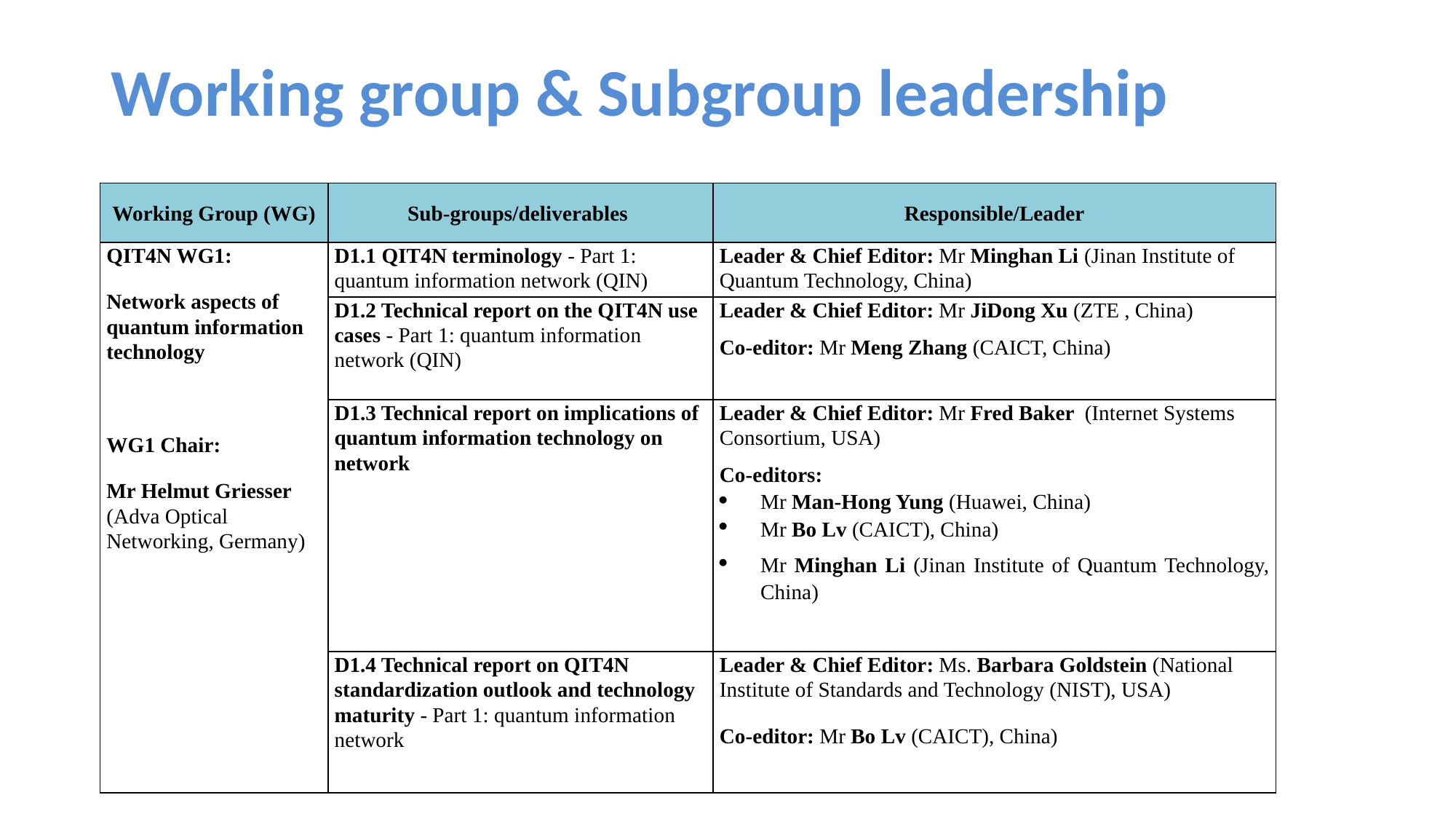

# Working group & Subgroup leadership
| Working Group (WG) | Sub-groups/deliverables | Responsible/Leader |
| --- | --- | --- |
| QIT4N WG1: Network aspects of quantum information technology WG1 Chair: Mr Helmut Griesser (Adva Optical Networking, Germany) | D1.1 QIT4N terminology - Part 1: quantum information network (QIN) | Leader & Chief Editor: Mr Minghan Li (Jinan Institute of Quantum Technology, China) |
|  | D1.2 Technical report on the QIT4N use cases - Part 1: quantum information network (QIN) | Leader & Chief Editor: Mr JiDong Xu (ZTE , China) Co-editor: Mr Meng Zhang (CAICT​, China) |
|  | D1.3 Technical report on implications of quantum information technology on network | Leader & Chief Editor: Mr Fred Baker (Internet Systems Consortium, USA) Co-editors: Mr Man-Hong Yung (Huawei, China) Mr Bo Lv (CAICT)​, China) Mr Minghan Li (Jinan Institute of Quantum Technology, China) |
|  | D1.4 Technical report on QIT4N standardization outlook and technology maturity - Part 1: quantum information network | Leader & Chief Editor: Ms. Barbara Goldstein (National Institute of Standards and Technology (NIST), USA) Co-editor: Mr Bo Lv (CAICT), China) |